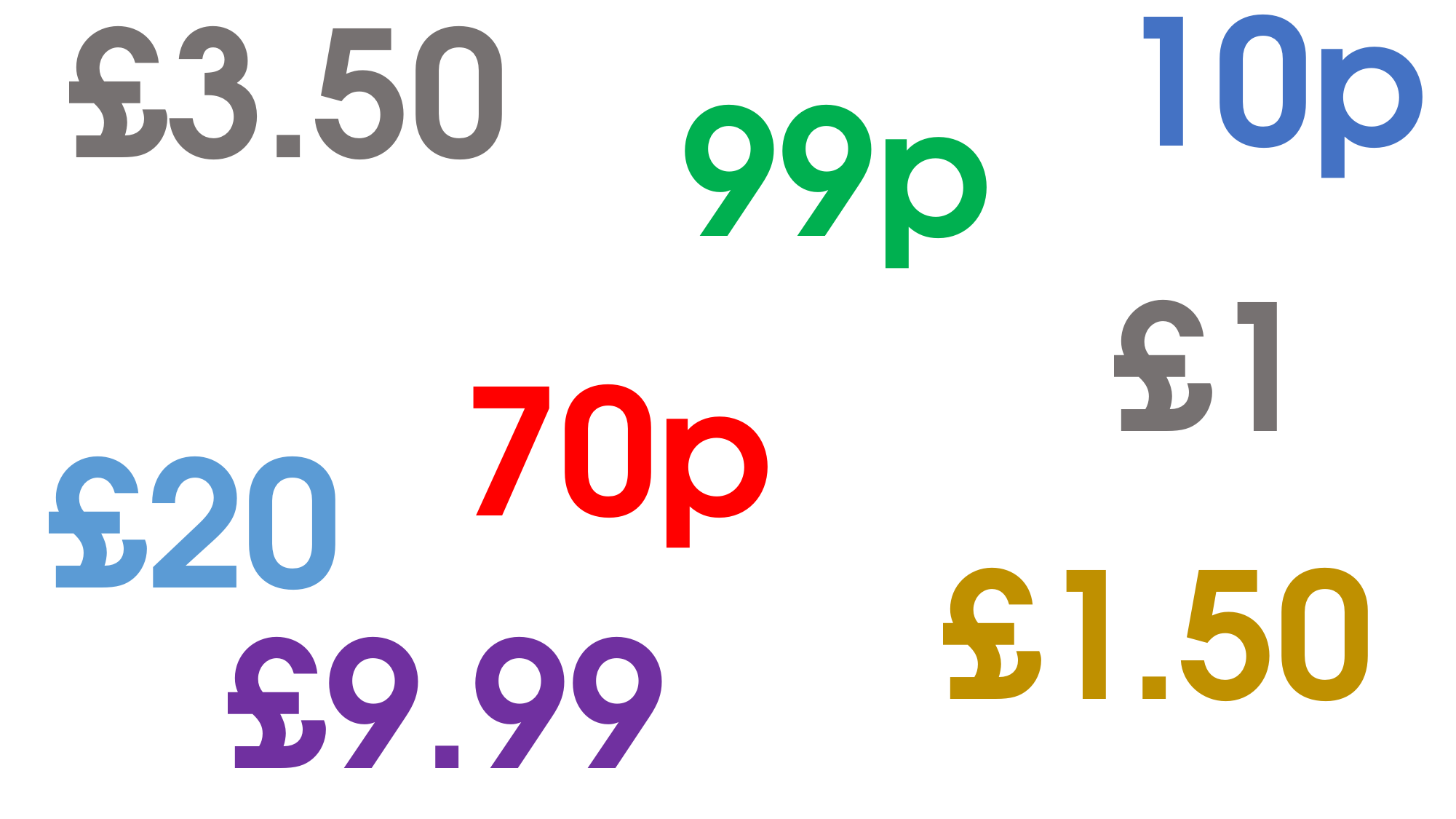

10p
£3.50
99p
£1
70p
£20
£1.50
£9.99